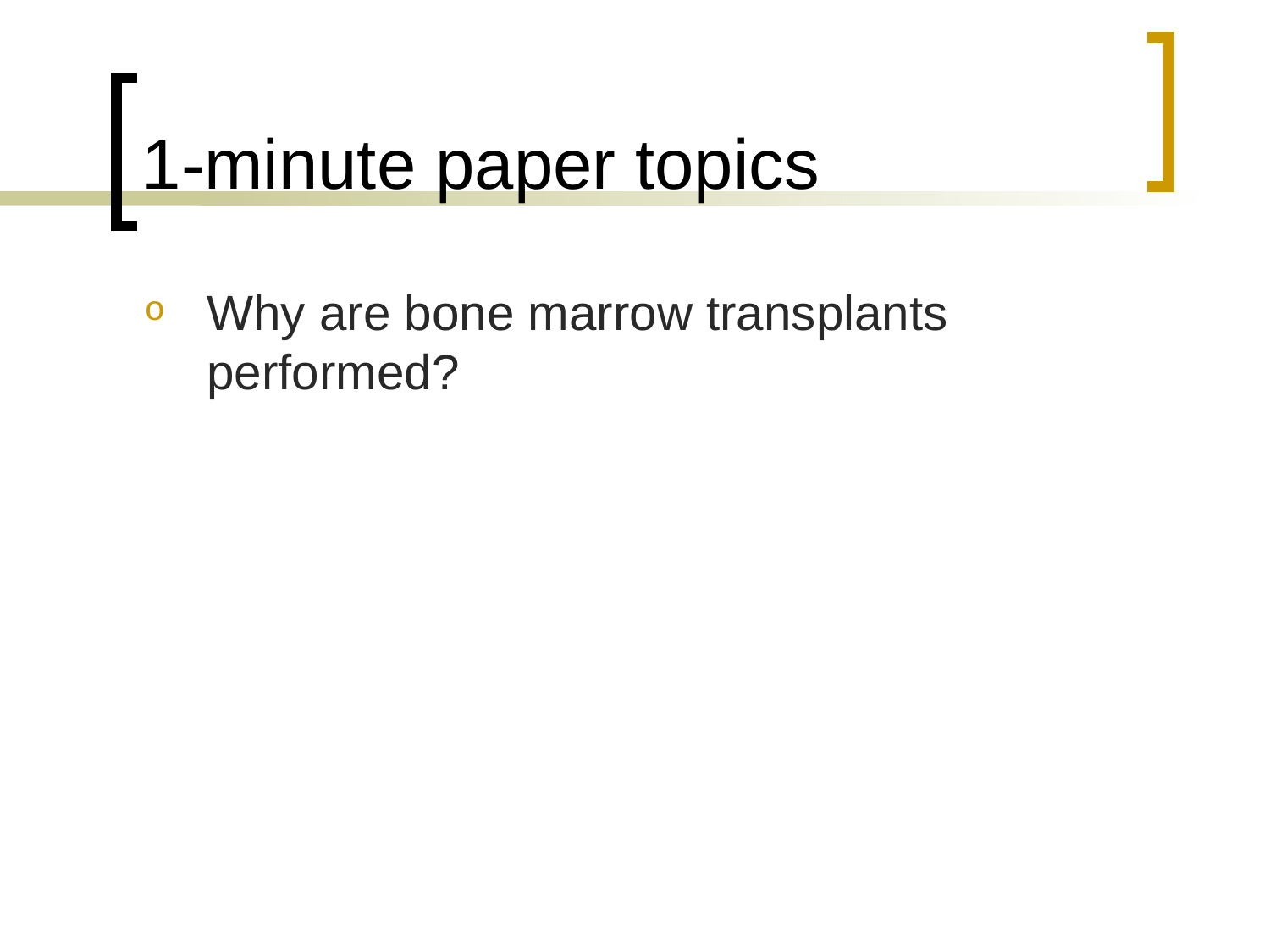

# 1-minute paper topics
Why are bone marrow transplants performed?